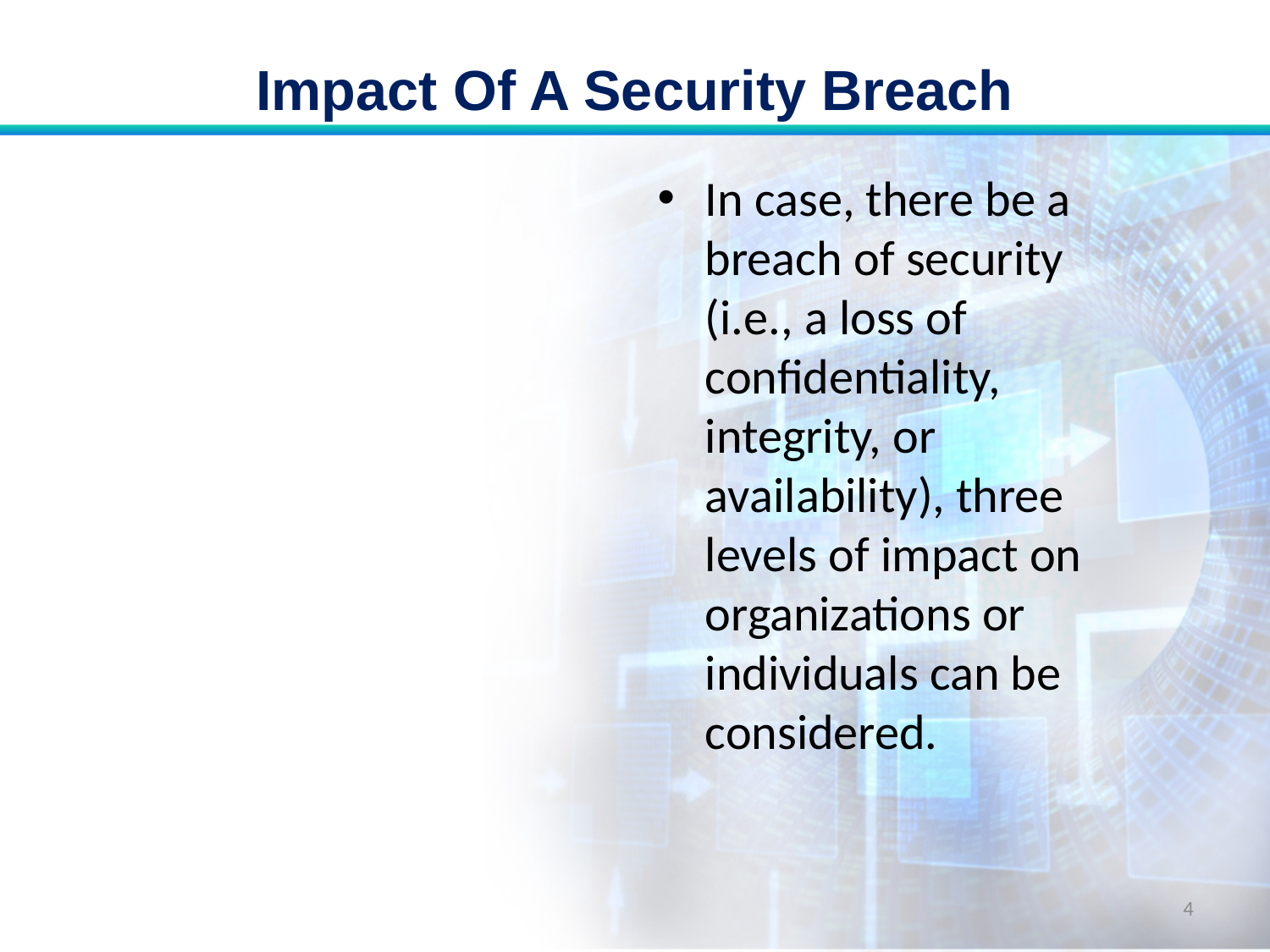

# Impact Of A Security Breach
In case, there be a breach of security (i.e., a loss of confidentiality, integrity, or availability), three levels of impact on organizations or individuals can be considered.
4